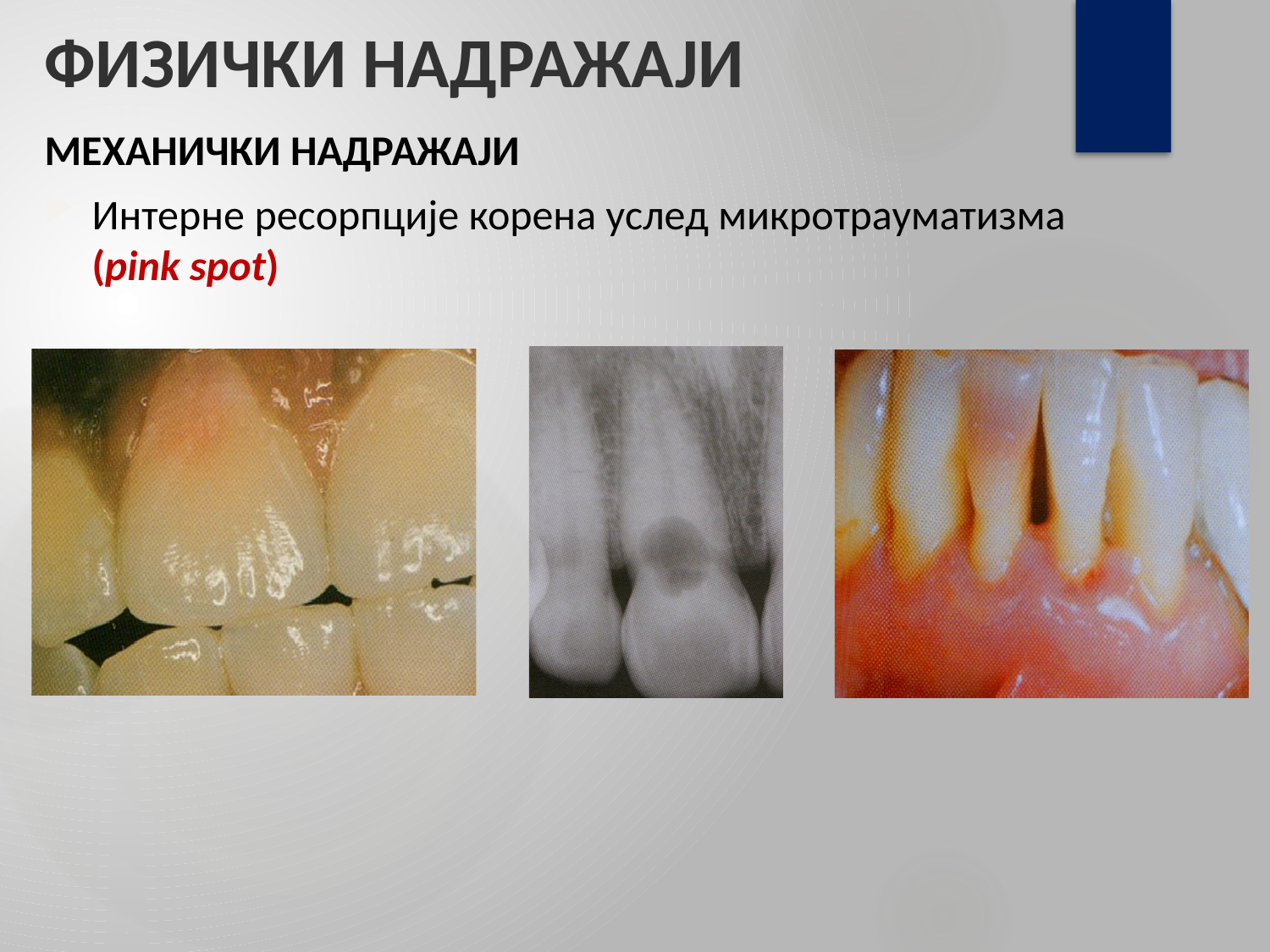

# ФИЗИЧКИ НАДРАЖАЈИ
МЕХАНИЧКИ НАДРАЖАЈИ

Интерне ресорпције корена услед микротрауматизма (pink spot)